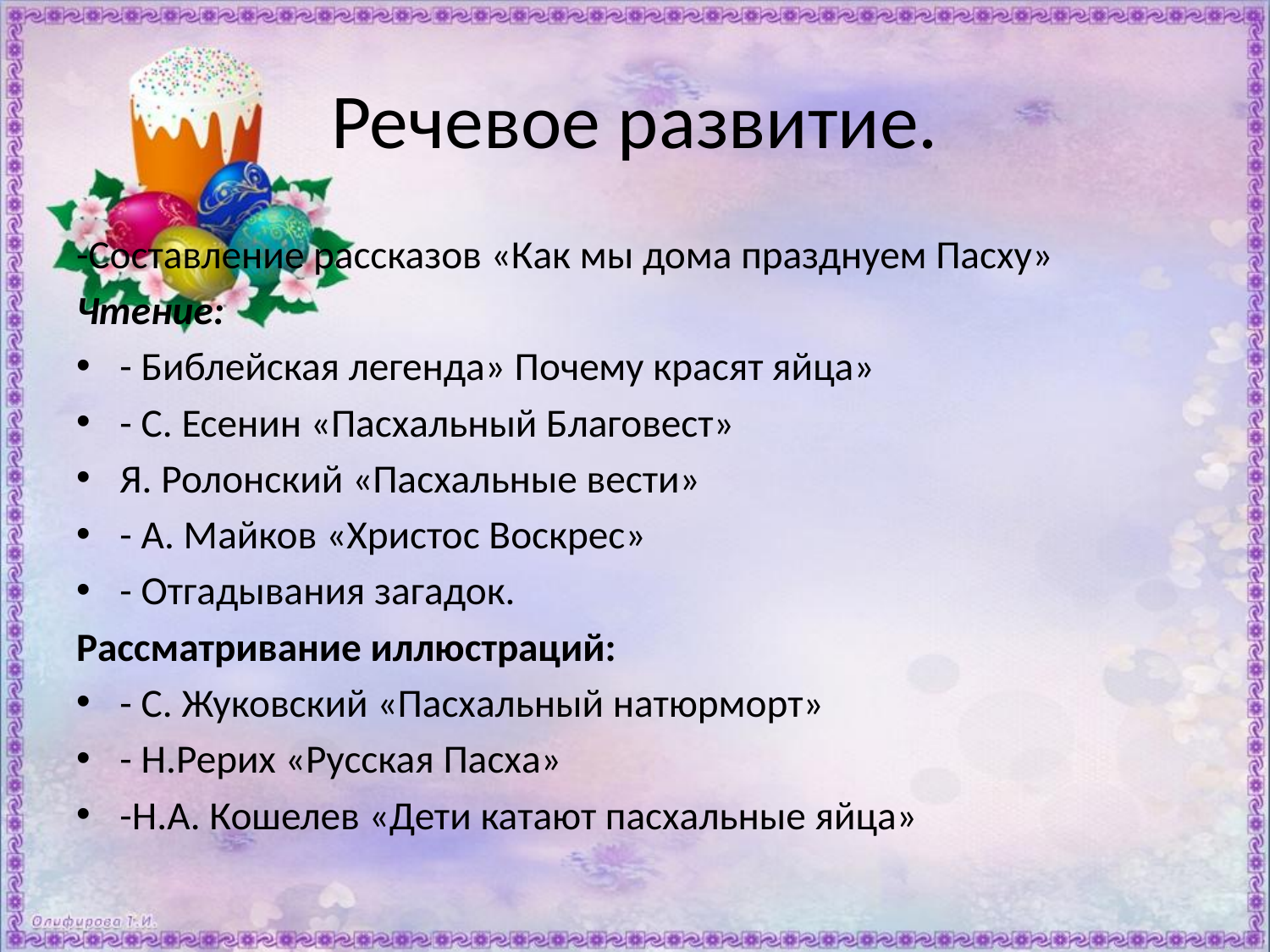

# Речевое развитие.
-Составление рассказов «Как мы дома празднуем Пасху»
Чтение:
- Библейская легенда» Почему красят яйца»
- С. Есенин «Пасхальный Благовест»
Я. Ролонский «Пасхальные вести»
- А. Майков «Христос Воскрес»
- Отгадывания загадок.
Рассматривание иллюстраций:
- С. Жуковский «Пасхальный натюрморт»
- Н.Рерих «Русская Пасха»
-Н.А. Кошелев «Дети катают пасхальные яйца»